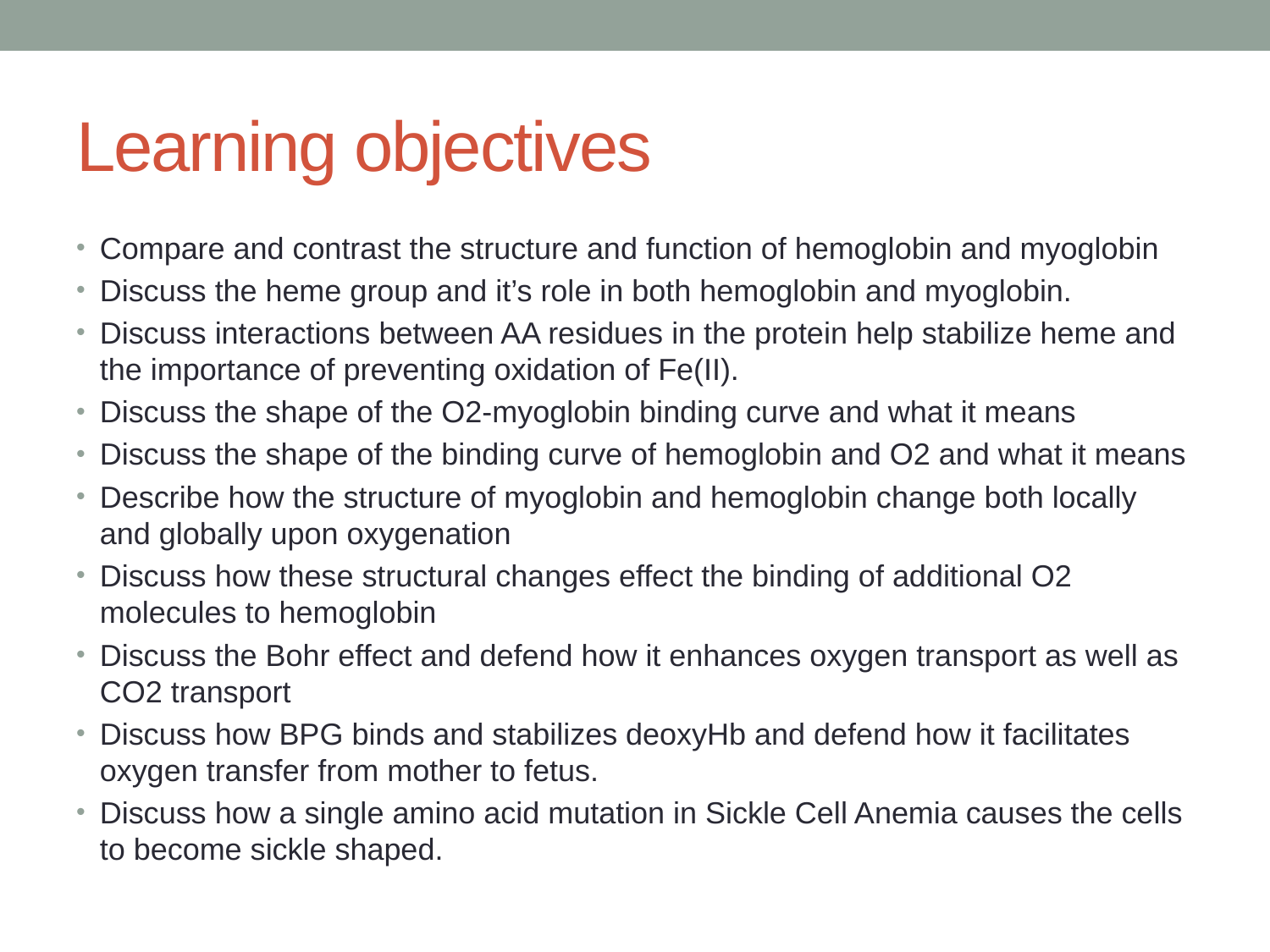

# Learning objectives
Compare and contrast the structure and function of hemoglobin and myoglobin
Discuss the heme group and it’s role in both hemoglobin and myoglobin.
Discuss interactions between AA residues in the protein help stabilize heme and the importance of preventing oxidation of Fe(II).
Discuss the shape of the O2-myoglobin binding curve and what it means
Discuss the shape of the binding curve of hemoglobin and O2 and what it means
Describe how the structure of myoglobin and hemoglobin change both locally and globally upon oxygenation
Discuss how these structural changes effect the binding of additional O2 molecules to hemoglobin
Discuss the Bohr effect and defend how it enhances oxygen transport as well as CO2 transport
Discuss how BPG binds and stabilizes deoxyHb and defend how it facilitates oxygen transfer from mother to fetus.
Discuss how a single amino acid mutation in Sickle Cell Anemia causes the cells to become sickle shaped.